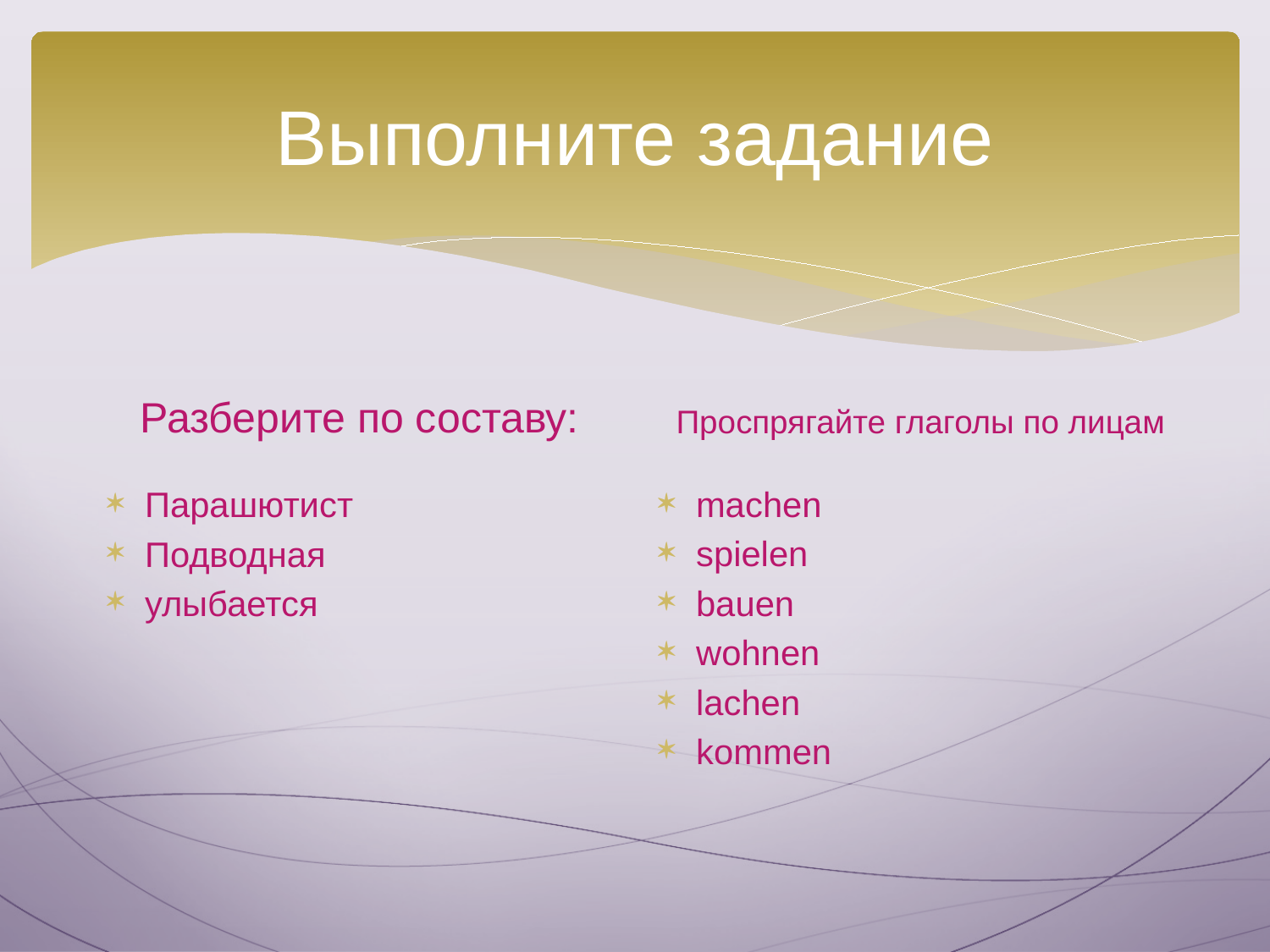

# Выполните задание
Разберите по составу:
Проспрягайте глаголы по лицам
Парашютист
Подводная
улыбается
machen
spielen
bauen
wohnen
lachen
kommen